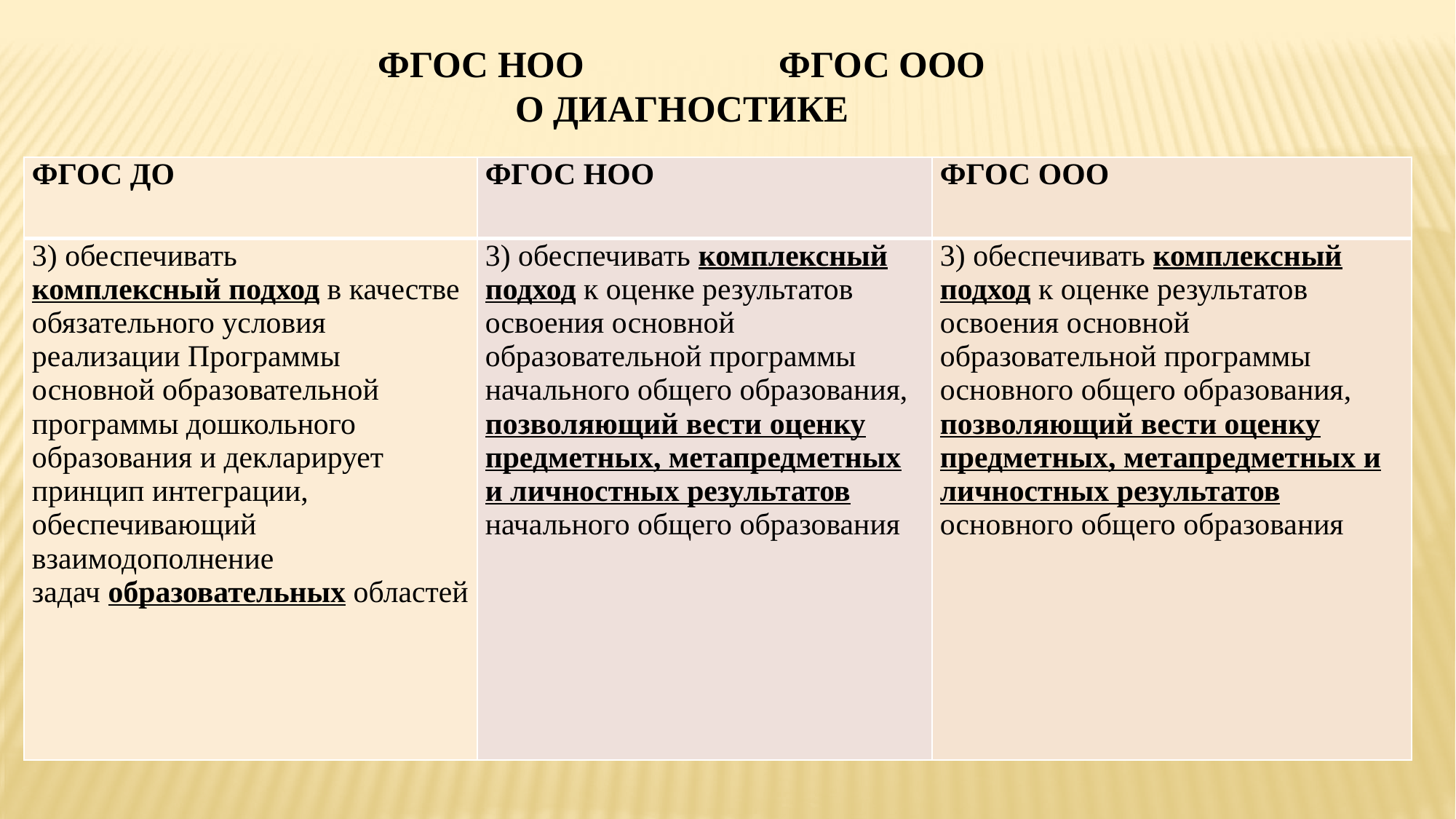

ФГОС НОО                     ФГОС ООО
о диагностике
| ФГОС ДО | ФГОС НОО | ФГОС ООО |
| --- | --- | --- |
| 3) обеспечивать комплексный подход в качестве обязательного условия реализации Программы основной образовательной программы дошкольного образования и декларирует принцип интеграции, обеспечивающий взаимодополнение задач образовательных областей | 3) обеспечивать комплексный подход к оценке результатов освоения основной образовательной программы начального общего образования, позволяющий вести оценку предметных, метапредметных и личностных результатов начального общего образования | 3) обеспечивать комплексный подход к оценке результатов освоения основной образовательной программы основного общего образования, позволяющий вести оценку предметных, метапредметных и личностных результатов основного общего образования |